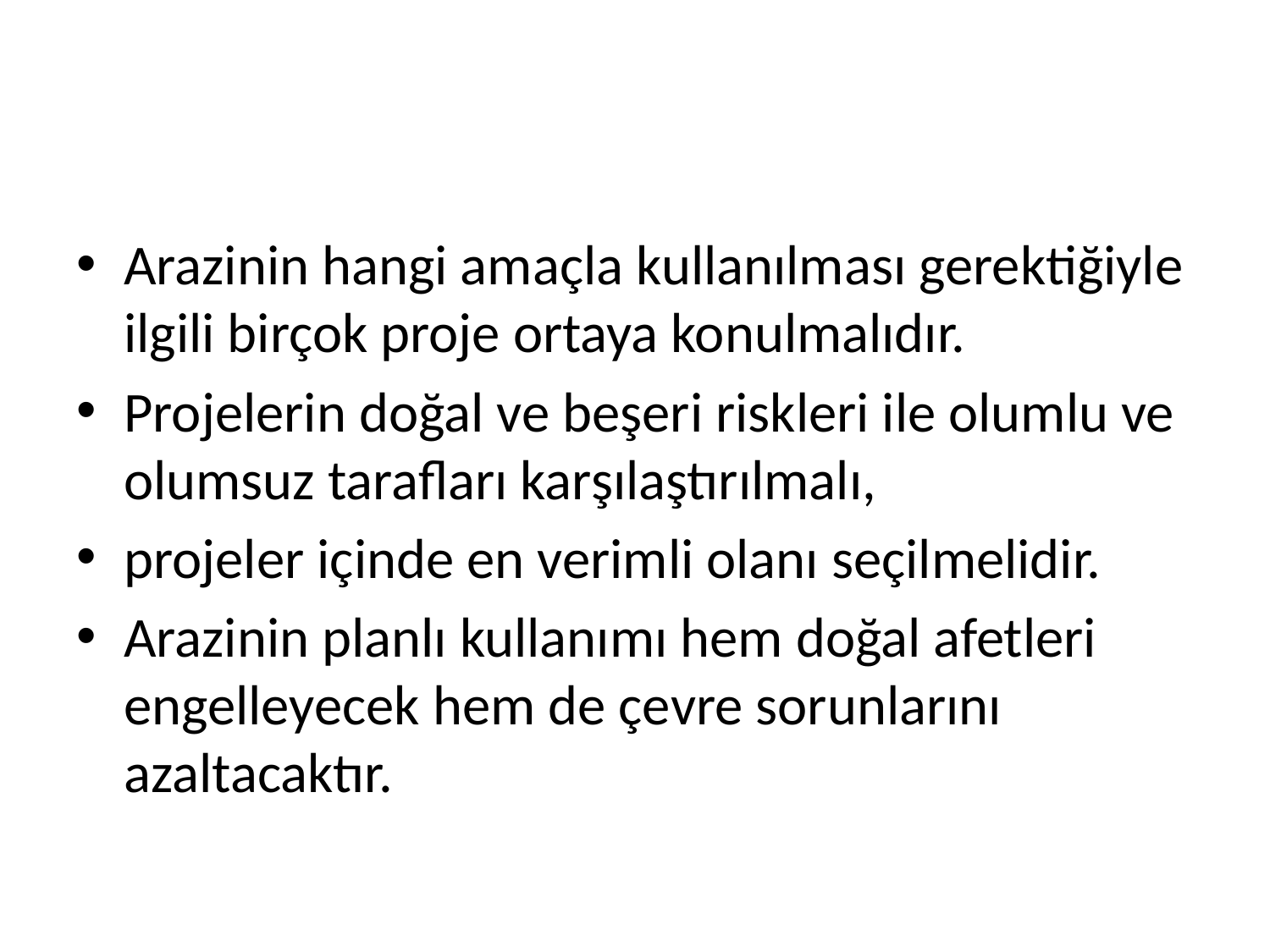

#
Arazinin hangi amaçla kullanılması gerektiğiyle ilgili birçok proje ortaya konulmalıdır.
Projelerin doğal ve beşeri riskleri ile olumlu ve olumsuz tarafları karşılaştırılmalı,
projeler içinde en verimli olanı seçilmelidir.
Arazinin planlı kullanımı hem doğal afetleri engelleyecek hem de çevre sorunlarını azaltacaktır.